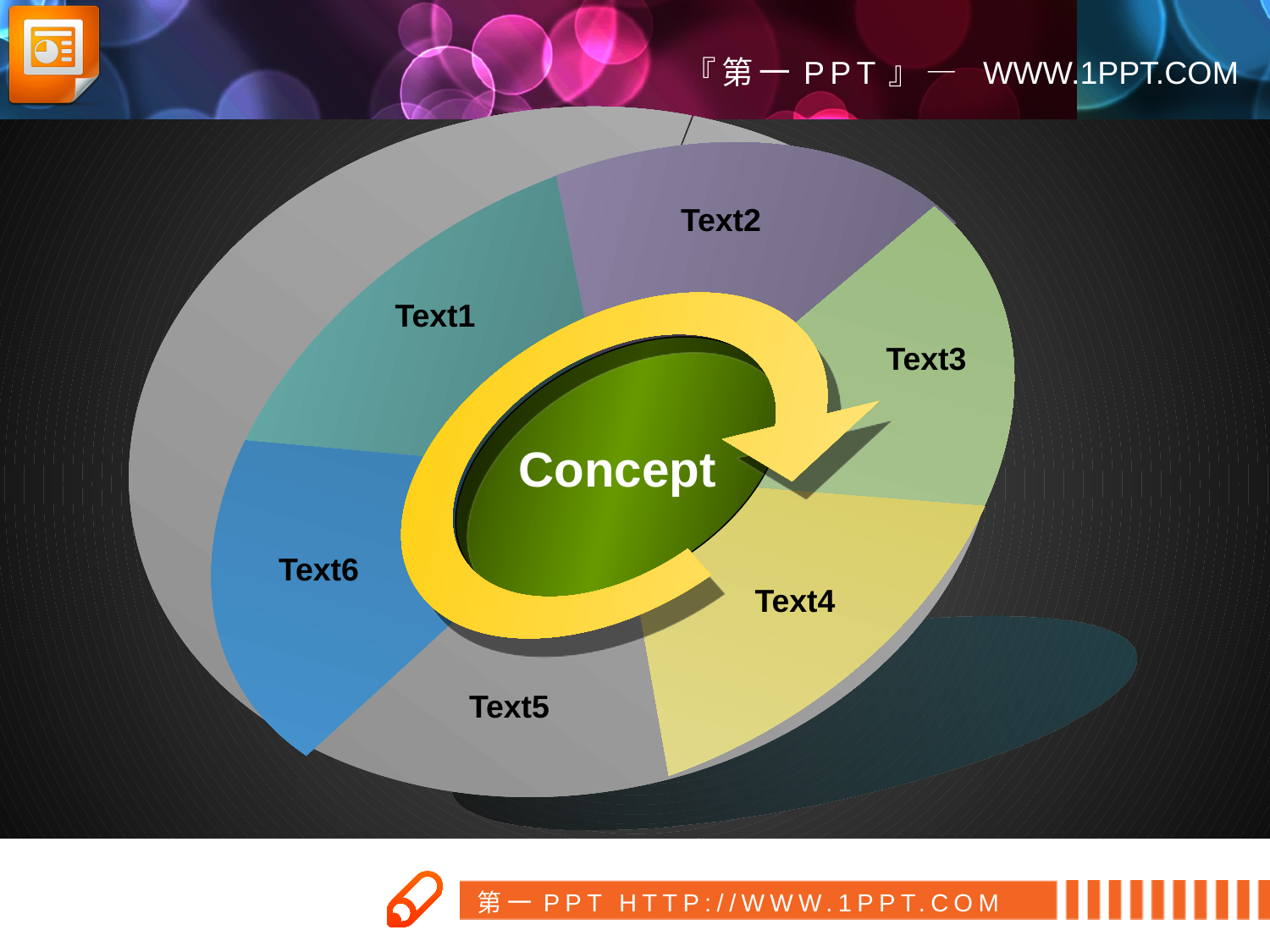

Text2
Text1

Text3

Concept
Text6
Text4

Text5